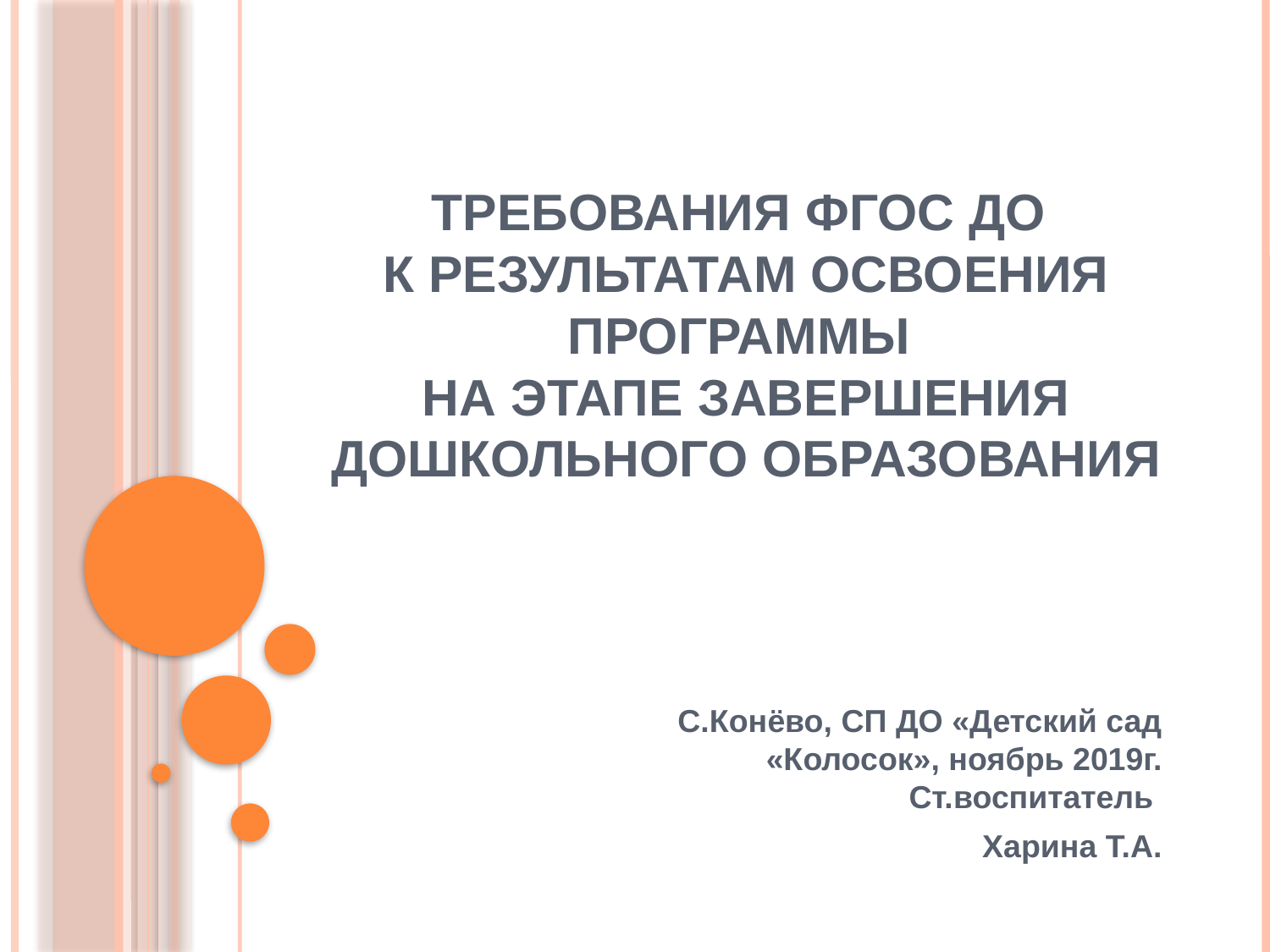

# ТРЕБОВАНИЯ ФГОС ДО К РЕЗУЛЬТАТАМ ОСВОЕНИЯ ПРОГРАММЫ на этапе завершения дошкольного образования
С.Конёво, СП ДО «Детский сад «Колосок», ноябрь 2019г. Ст.воспитатель
Харина Т.А.